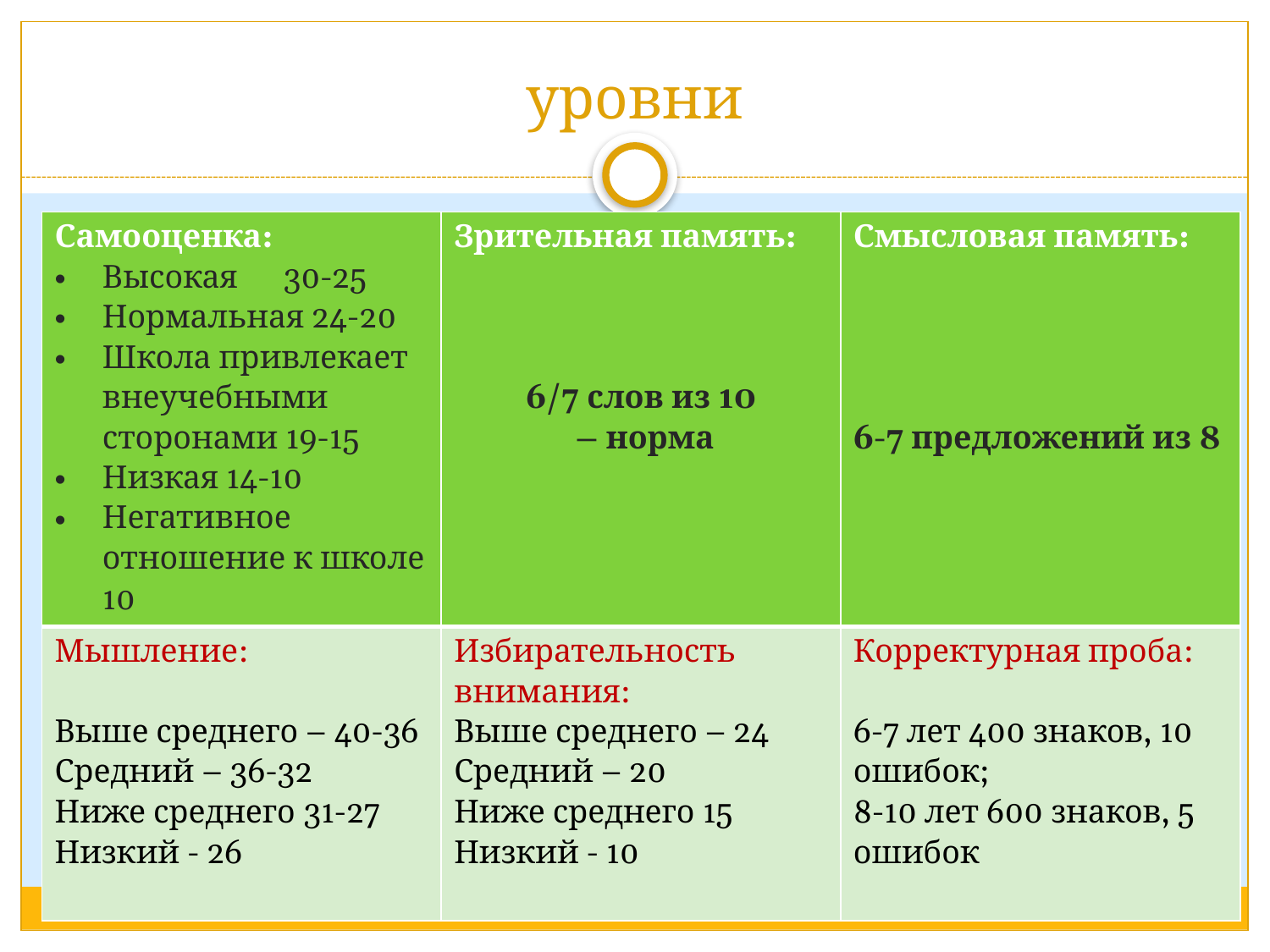

# уровни
| Самооценка: Высокая 30-25 Нормальная 24-20 Школа привлекает внеучебными сторонами 19-15 Низкая 14-10 Негативное отношение к школе 10 | Зрительная память: 6/7 слов из 10 – норма | Смысловая память: 6-7 предложений из 8 |
| --- | --- | --- |
| Мышление: Выше среднего – 40-36 Средний – 36-32 Ниже среднего 31-27 Низкий - 26 | Избирательность внимания: Выше среднего – 24 Средний – 20 Ниже среднего 15 Низкий - 10 | Корректурная проба: 6-7 лет 400 знаков, 10 ошибок; 8-10 лет 600 знаков, 5 ошибок |